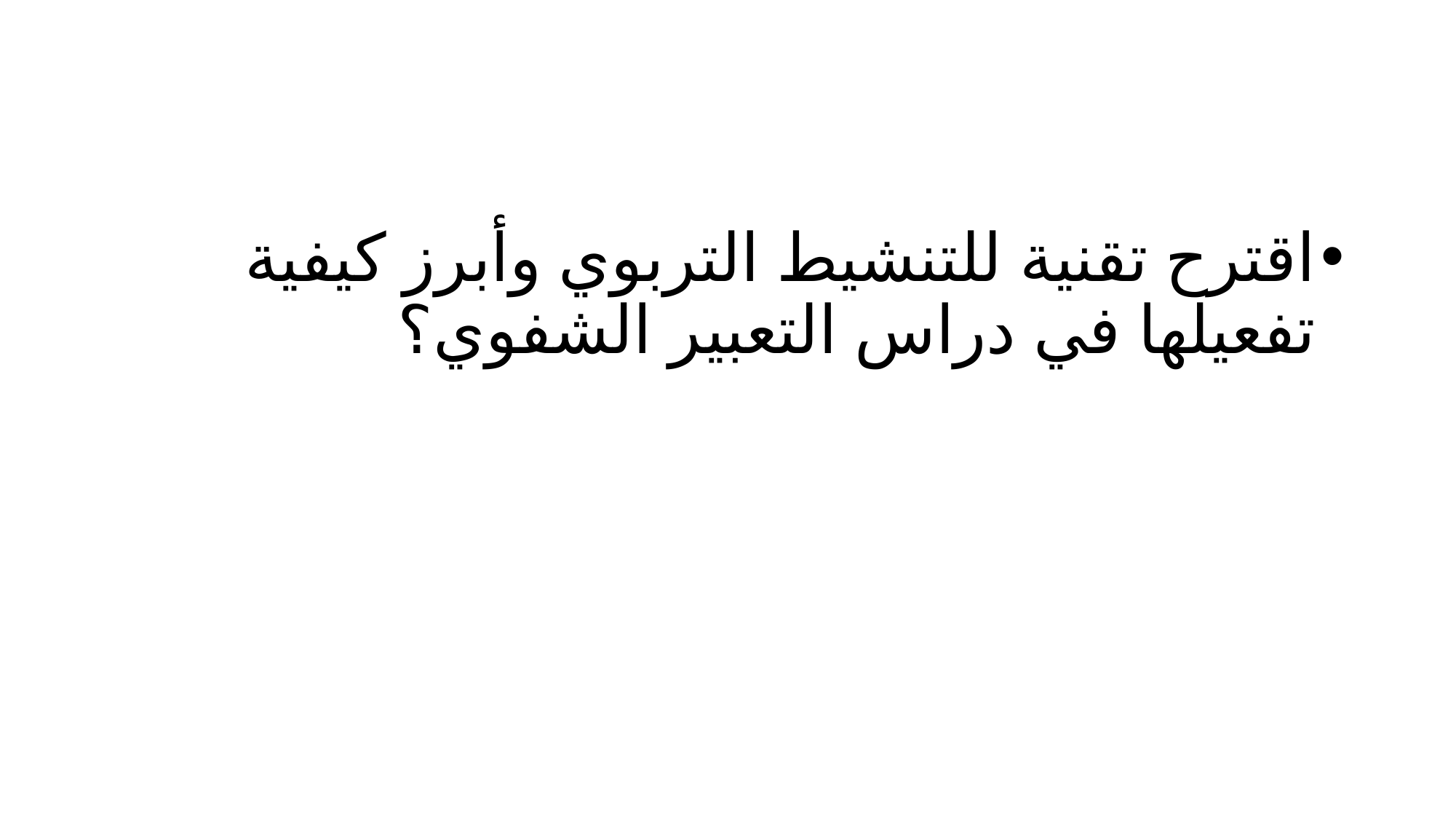

اقترح تقنية للتنشيط التربوي وأبرز كيفية تفعيلها في دراس التعبير الشفوي؟